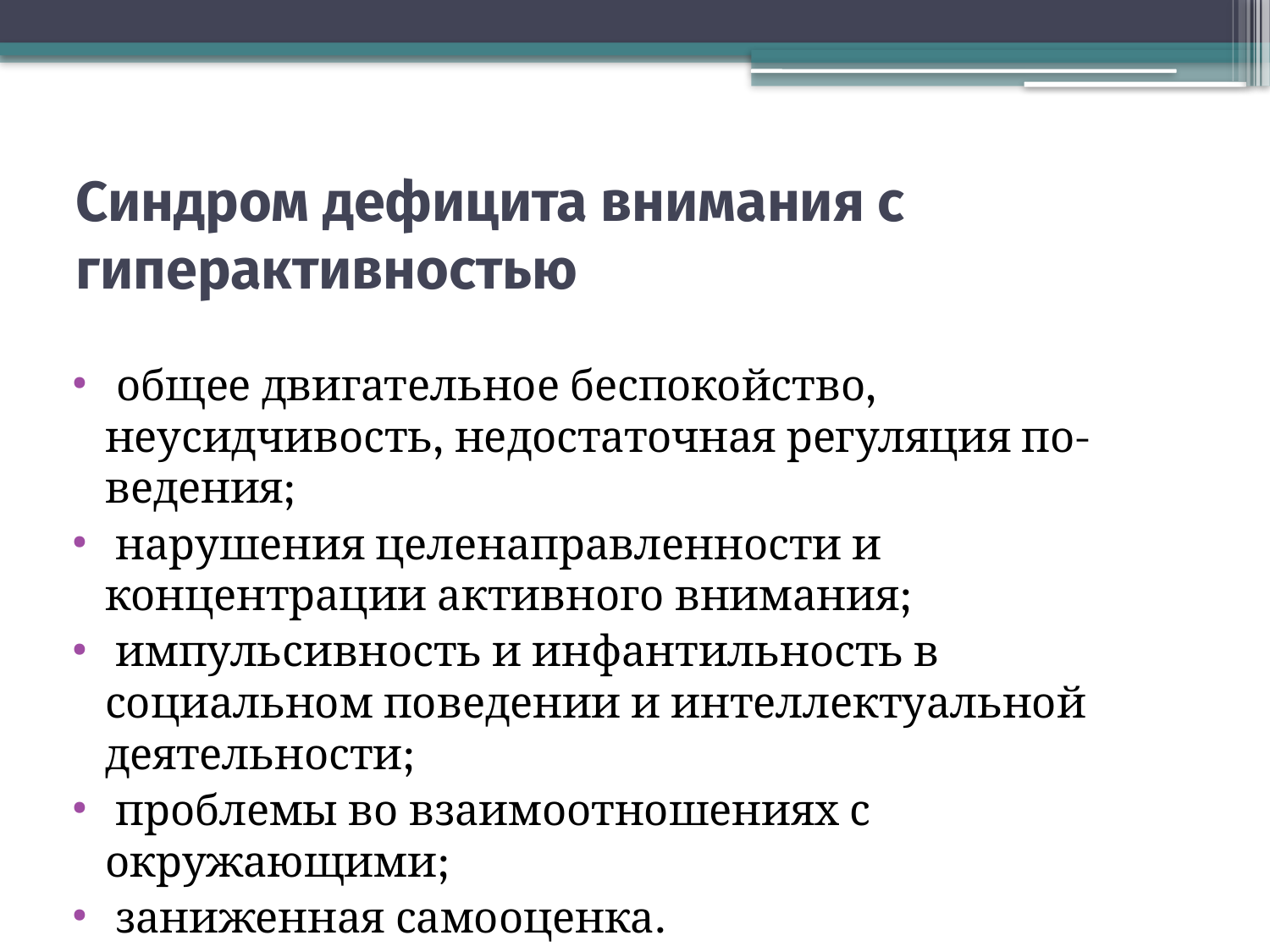

# Синдром дефицита внимания с гиперактивностью
 общее двигательное беспокойство, неусидчивость, недостаточная регуляция по-ведения;
 нарушения целенаправленности и концентрации активного внимания;
 импульсивность и инфантильность в социальном поведении и интеллектуальной деятельности;
 проблемы во взаимоотношениях с окружающими;
 заниженная самооценка.